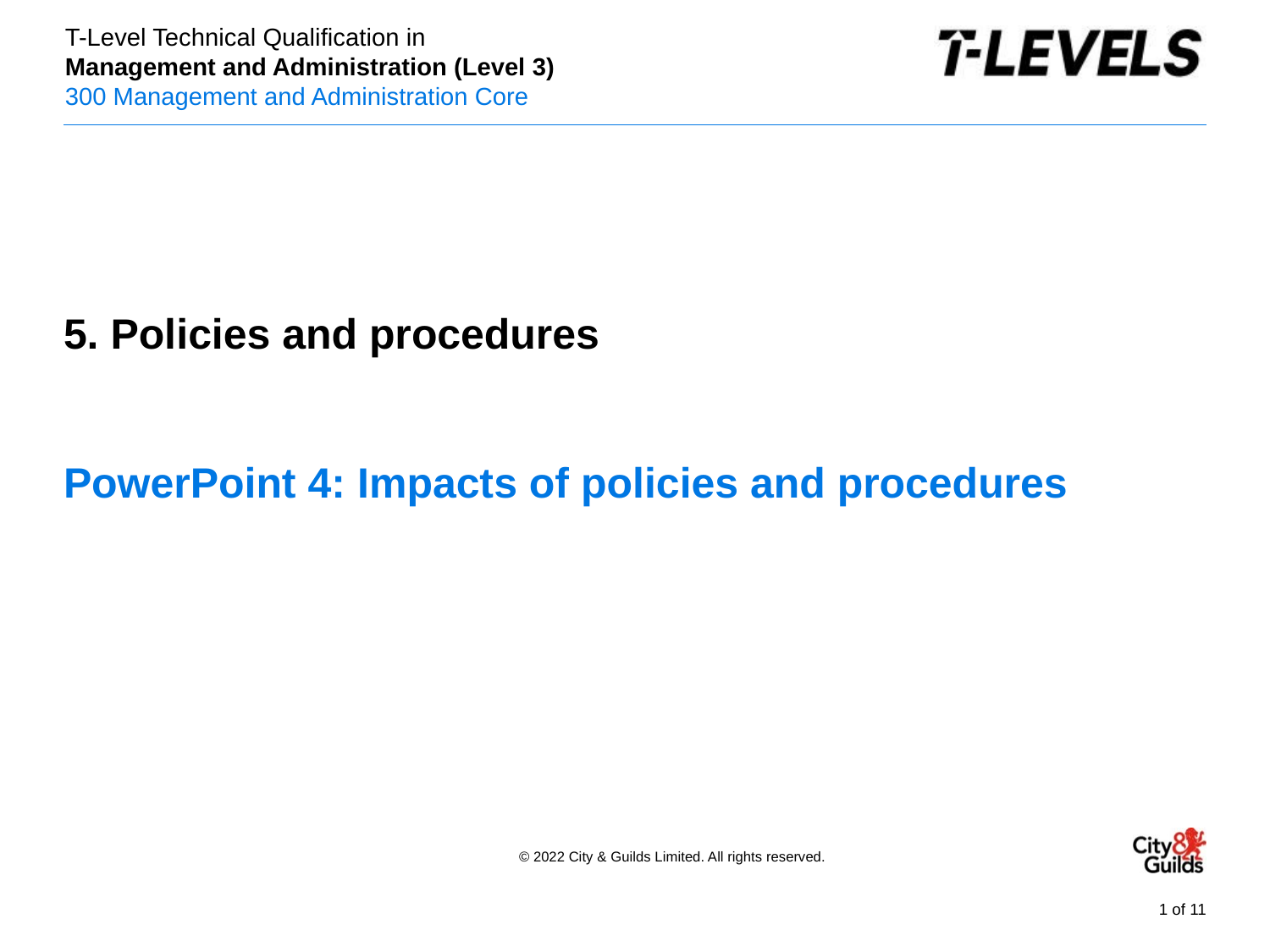

PowerPoint presentation
5. Policies and procedures

# PowerPoint 4: Impacts of policies and procedures